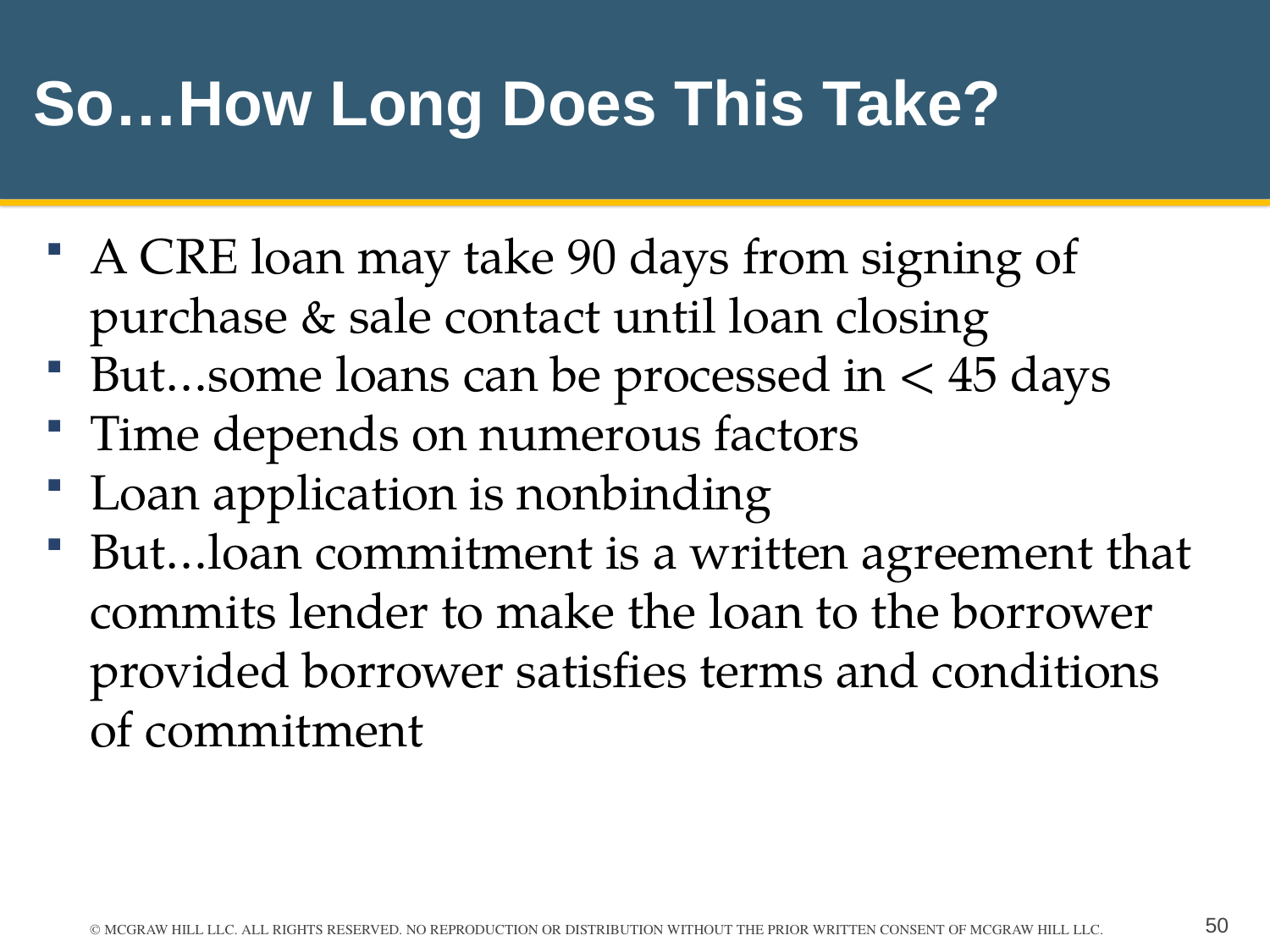

# So…How Long Does This Take?
A CRE loan may take 90 days from signing of purchase & sale contact until loan closing
But…some loans can be processed in < 45 days
Time depends on numerous factors
Loan application is nonbinding
But…loan commitment is a written agreement that commits lender to make the loan to the borrower provided borrower satisfies terms and conditions of commitment
© MCGRAW HILL LLC. ALL RIGHTS RESERVED. NO REPRODUCTION OR DISTRIBUTION WITHOUT THE PRIOR WRITTEN CONSENT OF MCGRAW HILL LLC.
50